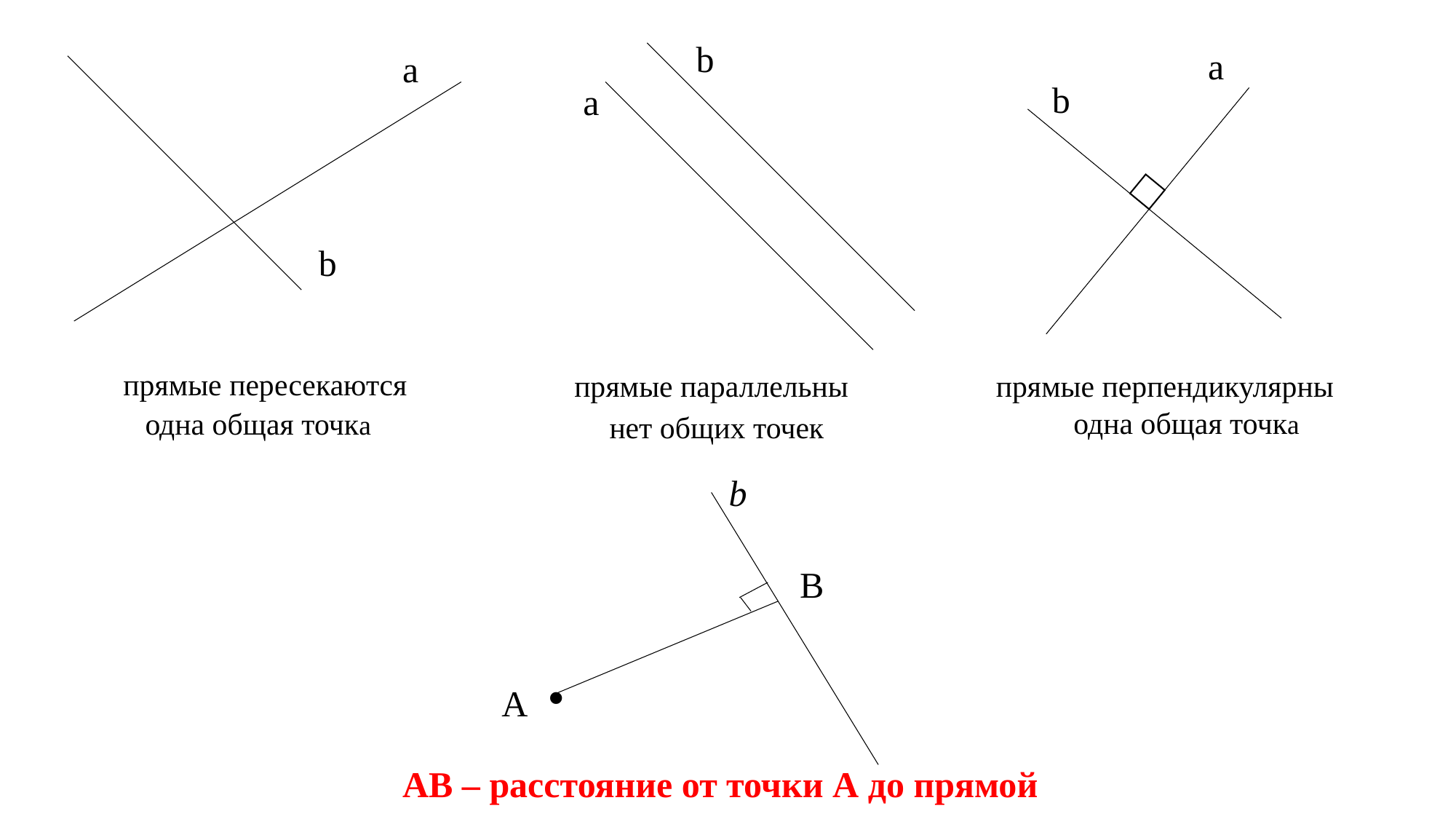

b
a
a

b
a
b
прямые пересекаются
прямые перпендикулярны
прямые параллельны
одна общая точка
одна общая точка
нет общих точек
b
В
.
А
АВ – расстояние от точки А до прямой